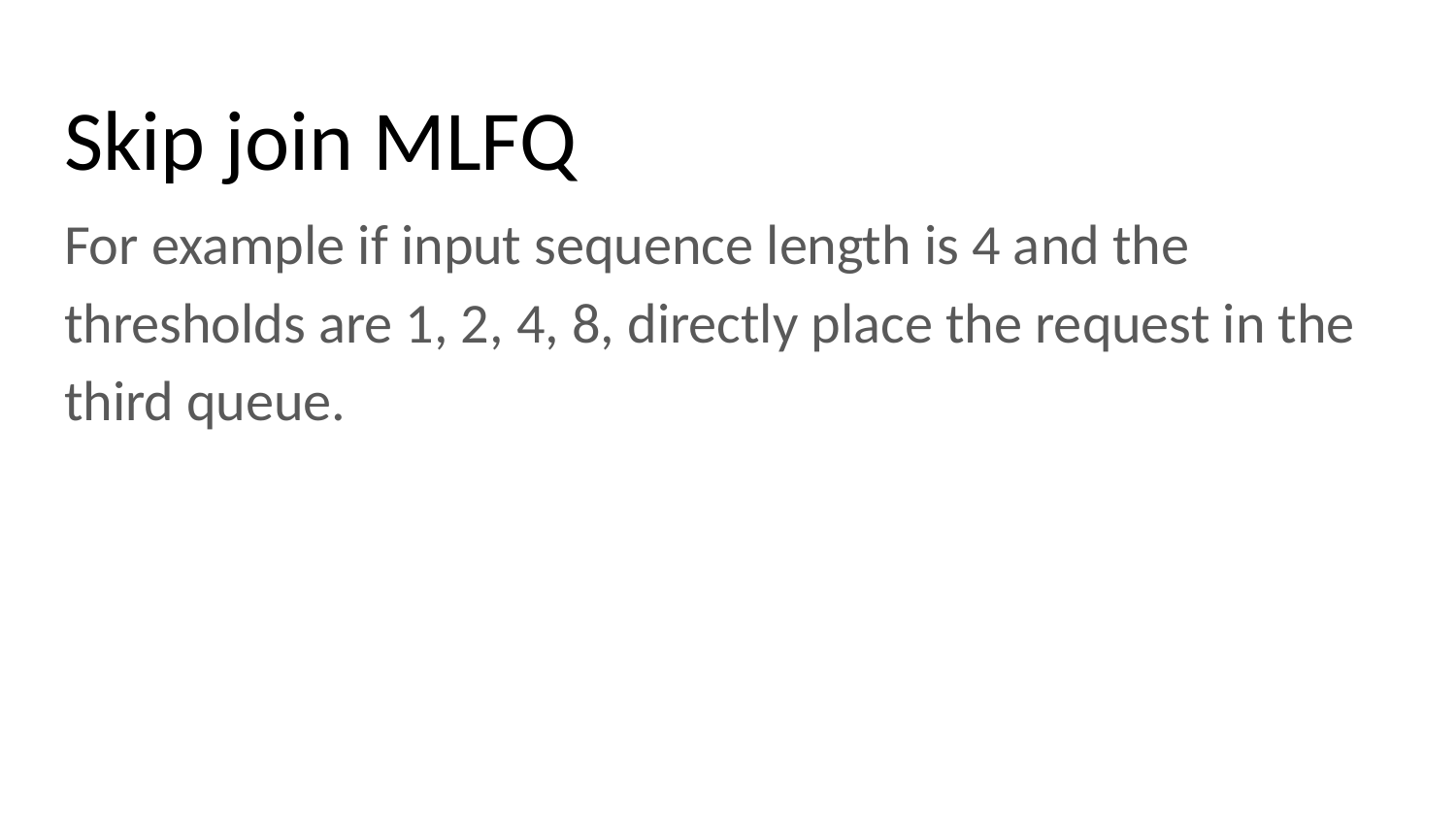

# Skip join MLFQ
For example if input sequence length is 4 and the thresholds are 1, 2, 4, 8, directly place the request in the third queue.